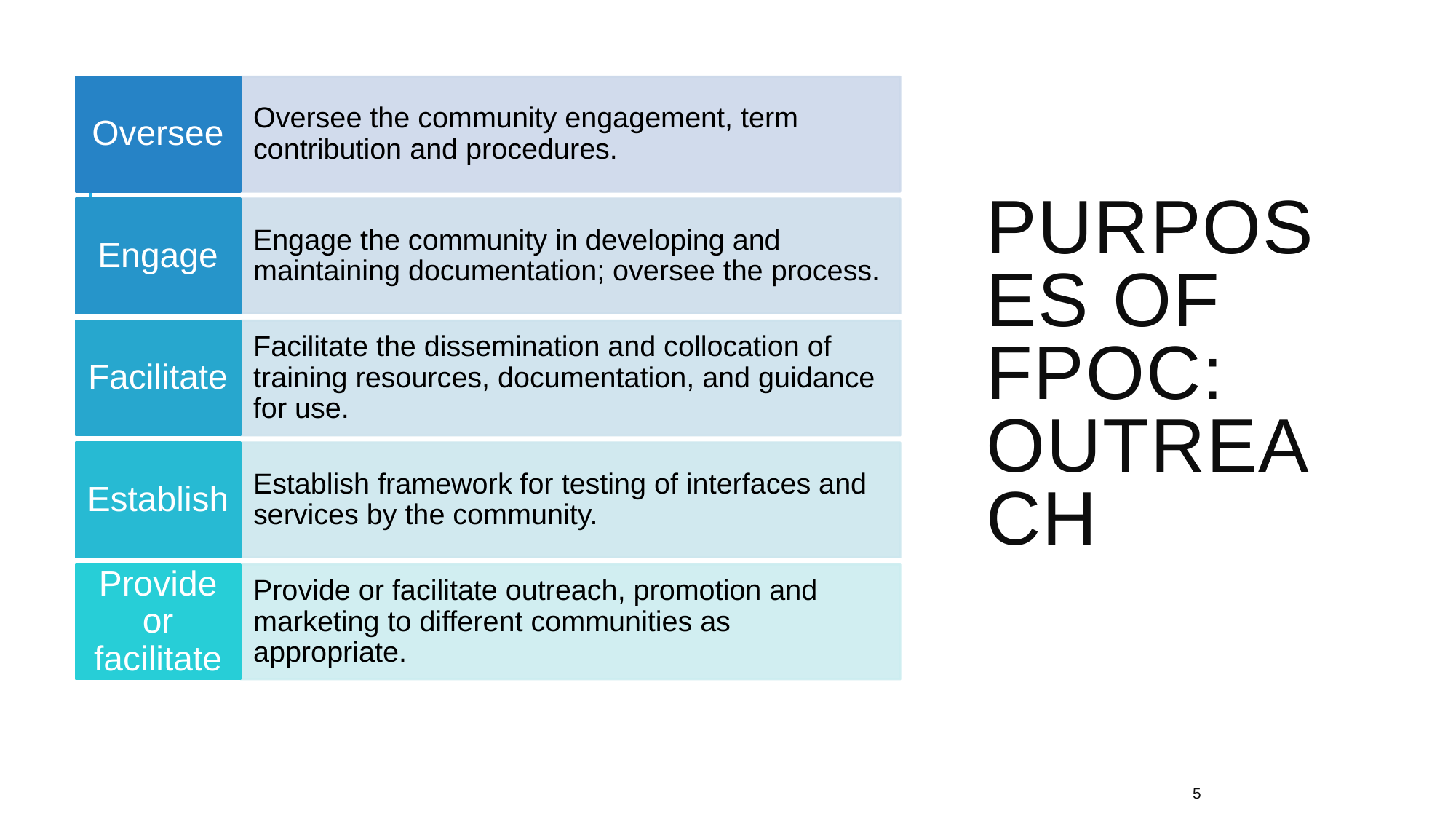

# Purposes of FPOC: Outreach
Oversee the community engagement, term contribution and procedures.
Oversee
Engage the community in developing and maintaining documentation; oversee the process.
Engage
Facilitate the dissemination and collocation of training resources, documentation, and guidance for use.
Facilitate
Establish framework for testing of interfaces and services by the community.
Establish
Provide or facilitate outreach, promotion and marketing to different communities as appropriate.
Provide or facilitate
5